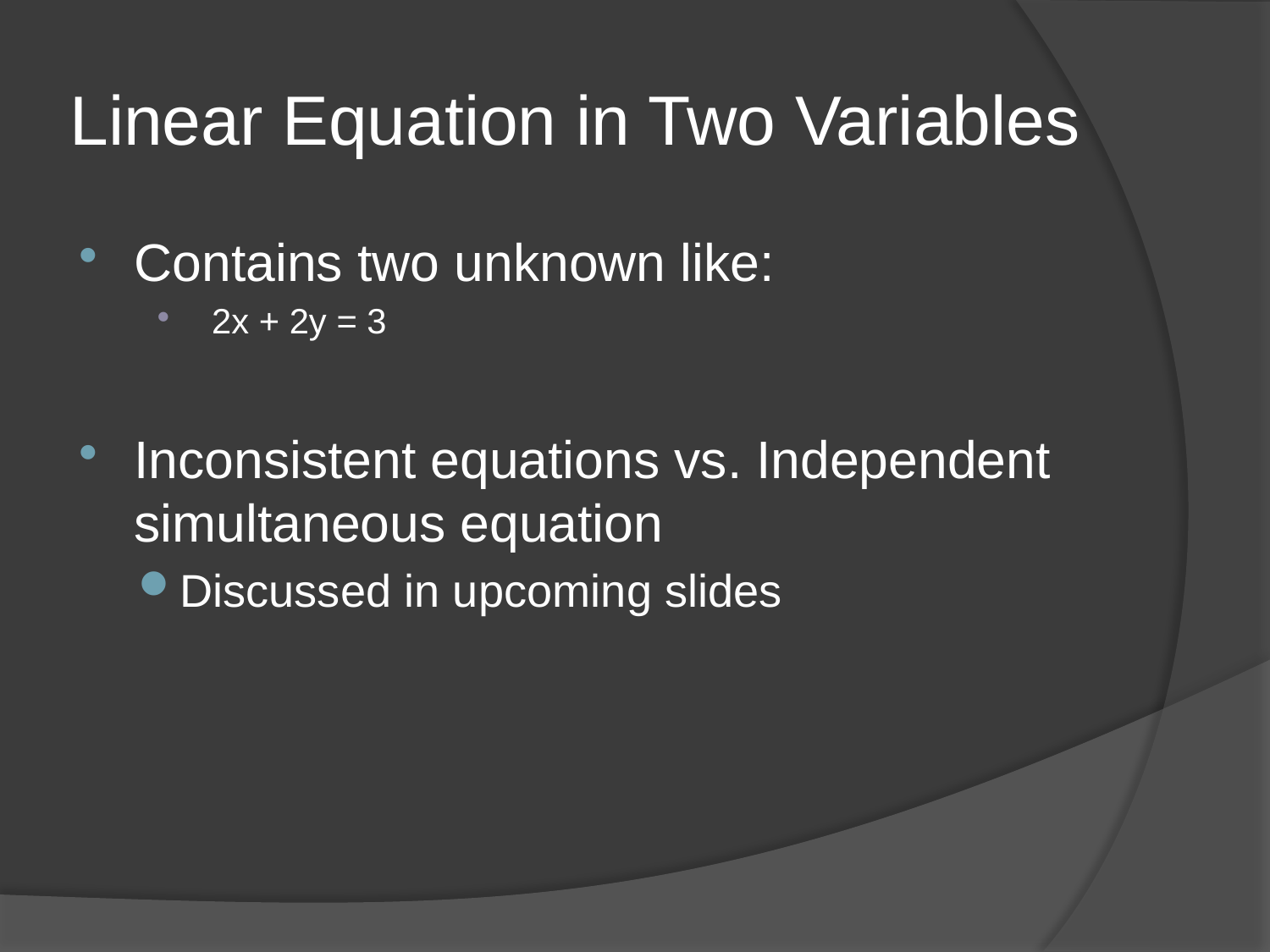

# Linear Equation in Two Variables
Contains two unknown like:
2x + 2y = 3

Inconsistent equations vs. Independent simultaneous equation
Discussed in upcoming slides